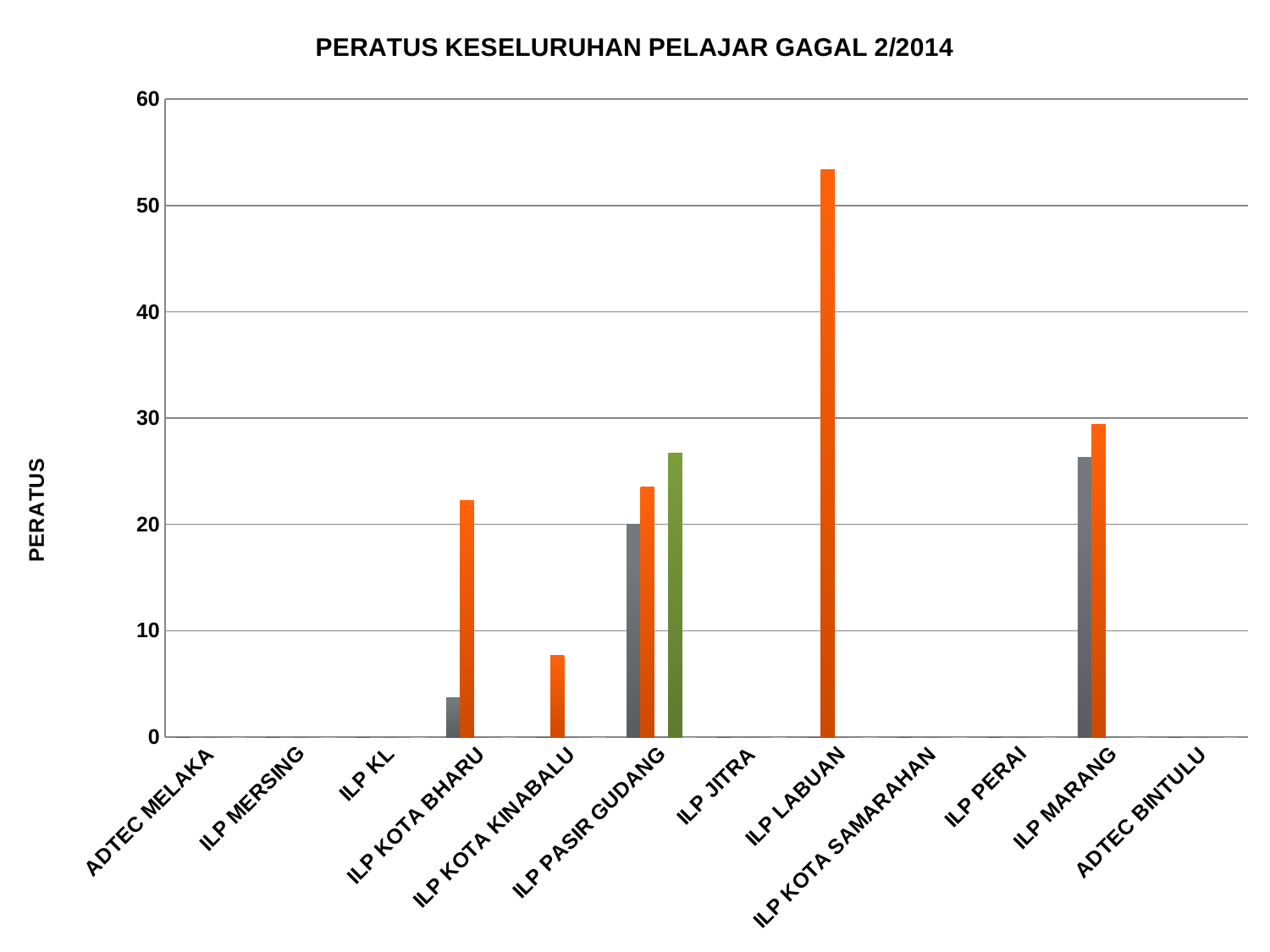

### Chart: PERATUS KESELURUHAN PELAJAR GAGAL 2/2014

| Category | SEM 1 | SEM 2 | SEM 3 | SEM 4 | SEM 5 |
|---|---|---|---|---|---|
| ADTEC MELAKA | 0.0 | 0.0 | 0.0 | 0.0 | 0.0 |
| ILP MERSING | 0.0 | 0.0 | 0.0 | 0.0 | 0.0 |
| ILP KL | 0.0 | 0.0 | 0.0 | 0.0 | 0.0 |
| ILP KOTA BHARU | 3.7037037037037037 | 22.222222222222207 | 0.0 | 0.0 | 0.0 |
| ILP KOTA KINABALU | 0.0 | 7.692307692307692 | 0.0 | 0.0 | 0.0 |
| ILP PASIR GUDANG | 20.0 | 23.52941176470588 | 0.0 | 26.66666666666667 | 0.0 |
| ILP JITRA | 0.0 | 0.0 | 0.0 | 0.0 | 0.0 |
| ILP LABUAN | 0.0 | 53.33333333333334 | 0.0 | 0.0 | 0.0 |
| ILP KOTA SAMARAHAN | 0.0 | 0.0 | 0.0 | 0.0 | 0.0 |
| ILP PERAI | 0.0 | 0.0 | 0.0 | 0.0 | 0.0 |
| ILP MARANG | 26.3 | 29.4 | 0.0 | 0.0 | 0.0 |
| ADTEC BINTULU | 0.0 | 0.0 | 0.0 | 0.0 | 0.0 |